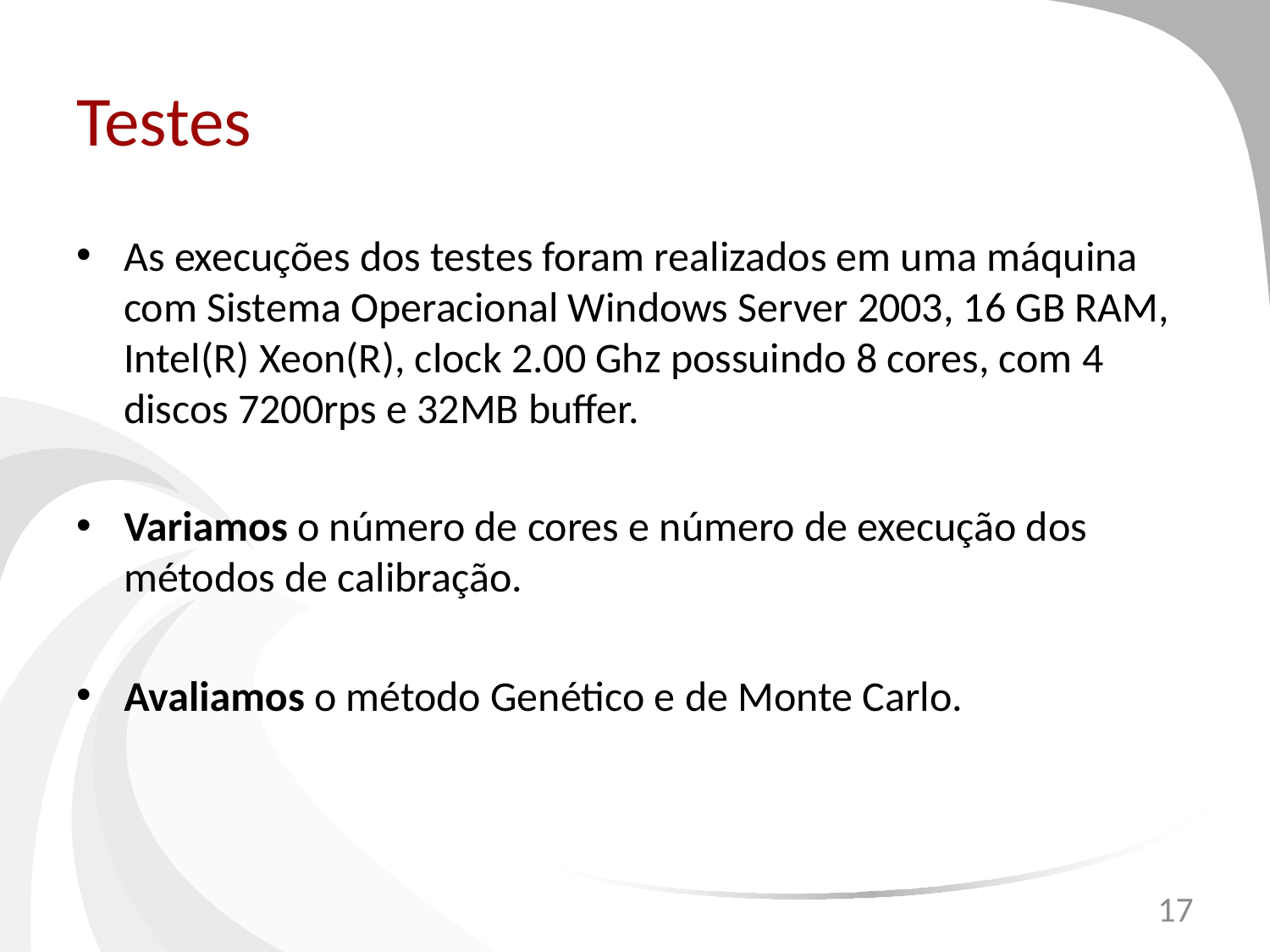

# Testes
As execuções dos testes foram realizados em uma máquina com Sistema Operacional Windows Server 2003, 16 GB RAM, Intel(R) Xeon(R), clock 2.00 Ghz possuindo 8 cores, com 4 discos 7200rps e 32MB buffer.

Variamos o número de cores e número de execução dos métodos de calibração.

Avaliamos o método Genético e de Monte Carlo.
17